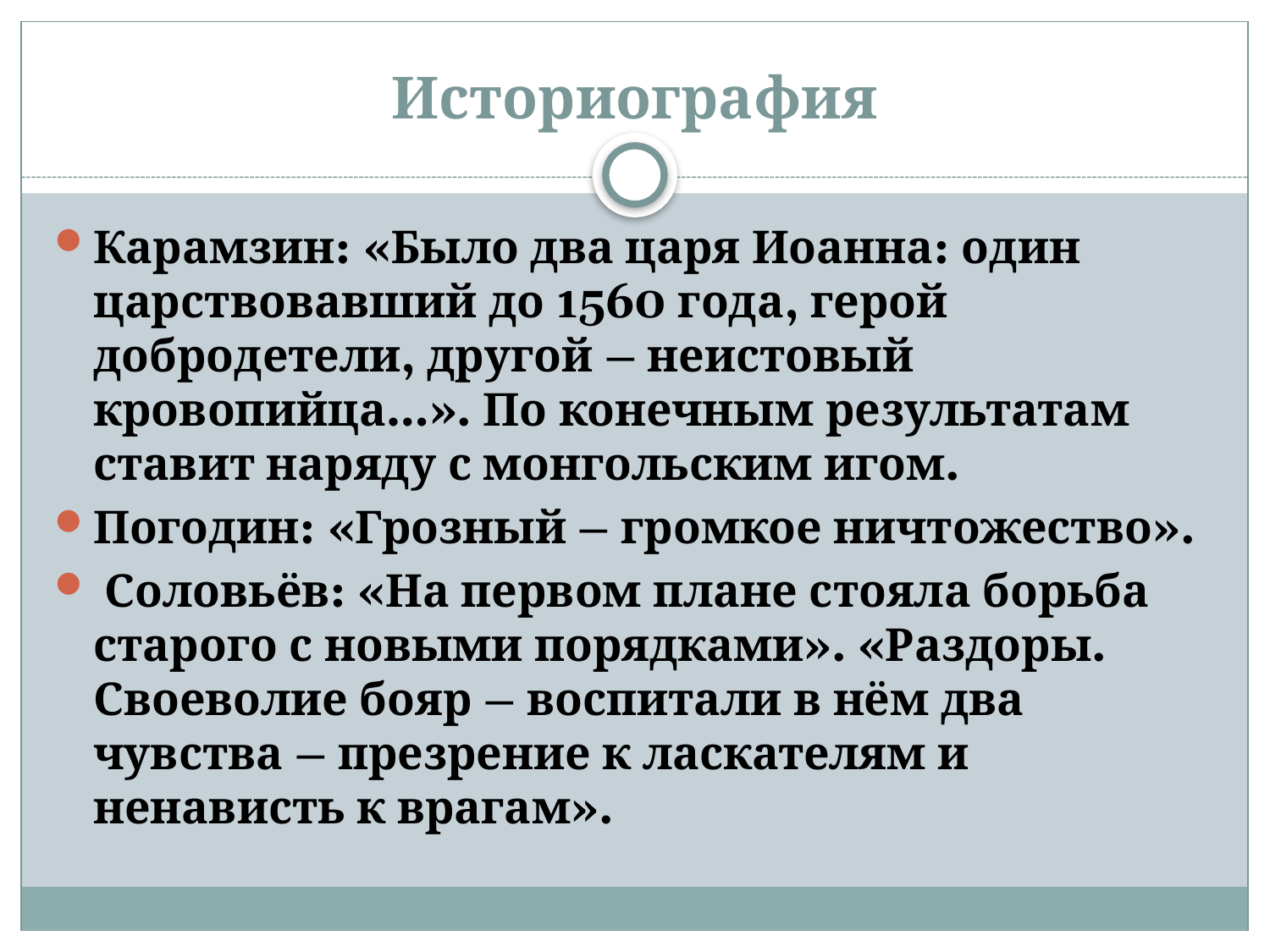

# Историография
Карамзин: «Было два царя Иоанна: один царствовавший до 1560 года, герой добродетели, другой – неистовый кровопийца…». По конечным результатам ставит наряду с монгольским игом.
Погодин: «Грозный – громкое ничтожество».
 Соловьёв: «На первом плане стояла борьба старого с новыми порядками». «Раздоры. Своеволие бояр – воспитали в нём два чувства – презрение к ласкателям и ненависть к врагам».